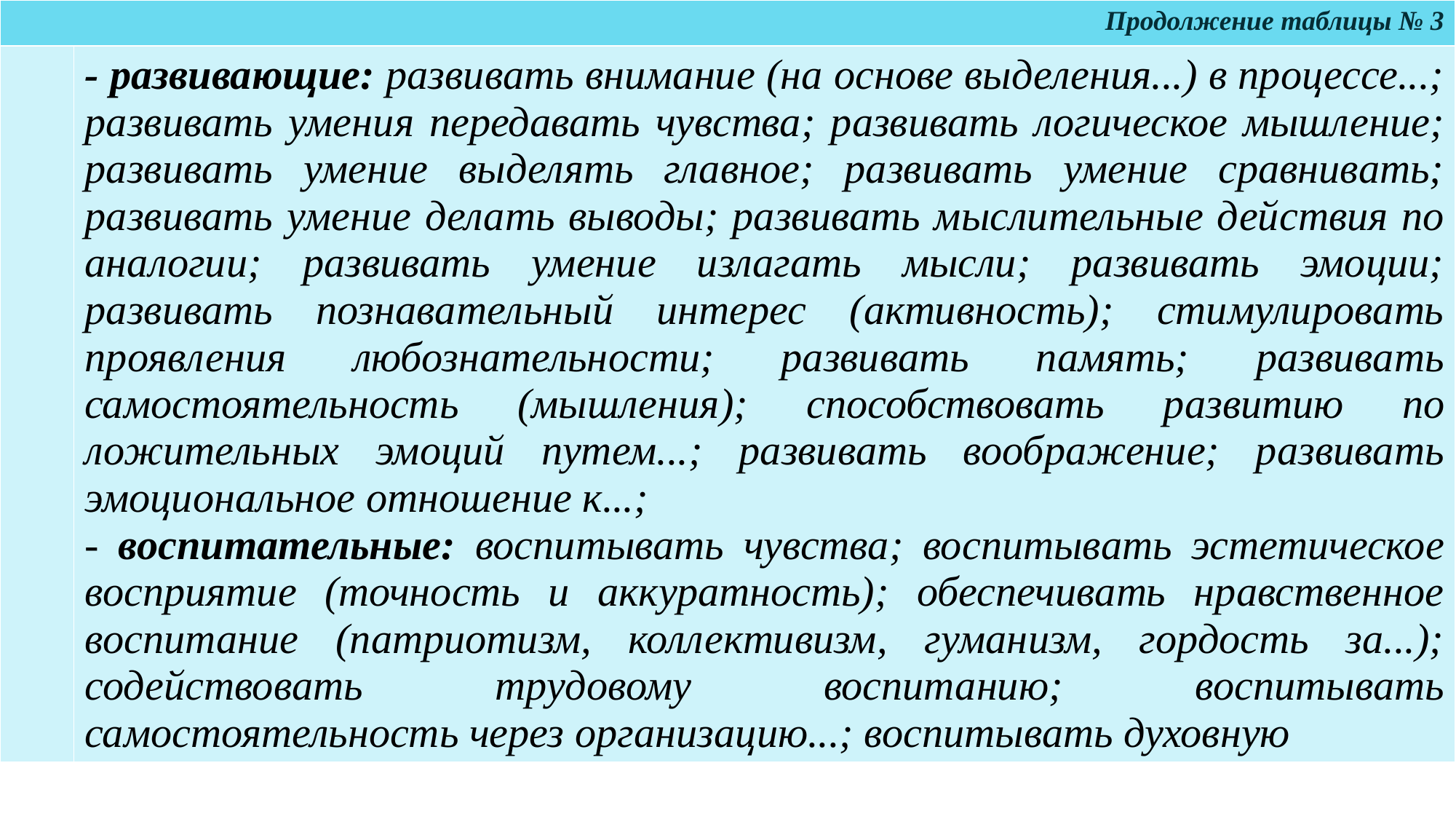

| Продолжение таблицы № 3 |  |
| --- | --- |
|  | - развивающие: развивать внимание (на основе выделения...) в процессе...; развивать умения передавать чувства; развивать логическое мышле­ние; развивать умение выделять главное; развивать умение сравнивать; развивать умение делать выво­ды; развивать мыслительные дей­ствия по аналогии; развивать умение излагать мысли; развивать эмоции; развивать познавательный интерес (активность); стимулировать проявления любознательности; развивать память; развивать самостоятельность (мышления); способствовать развитию по­ложительных эмоций путем...; развивать воображение; развивать эмоциональное от­ношение к...; - воспитательные: воспитывать чувства; воспитывать эстетическое восприятие (точность и аккуратность); обеспечивать нравственное воспитание (патриотизм, коллективизм, гуманизм, гордость за...); содействовать трудовому воспитанию; воспитывать самостоятельность через организацию...; воспитывать духовную |